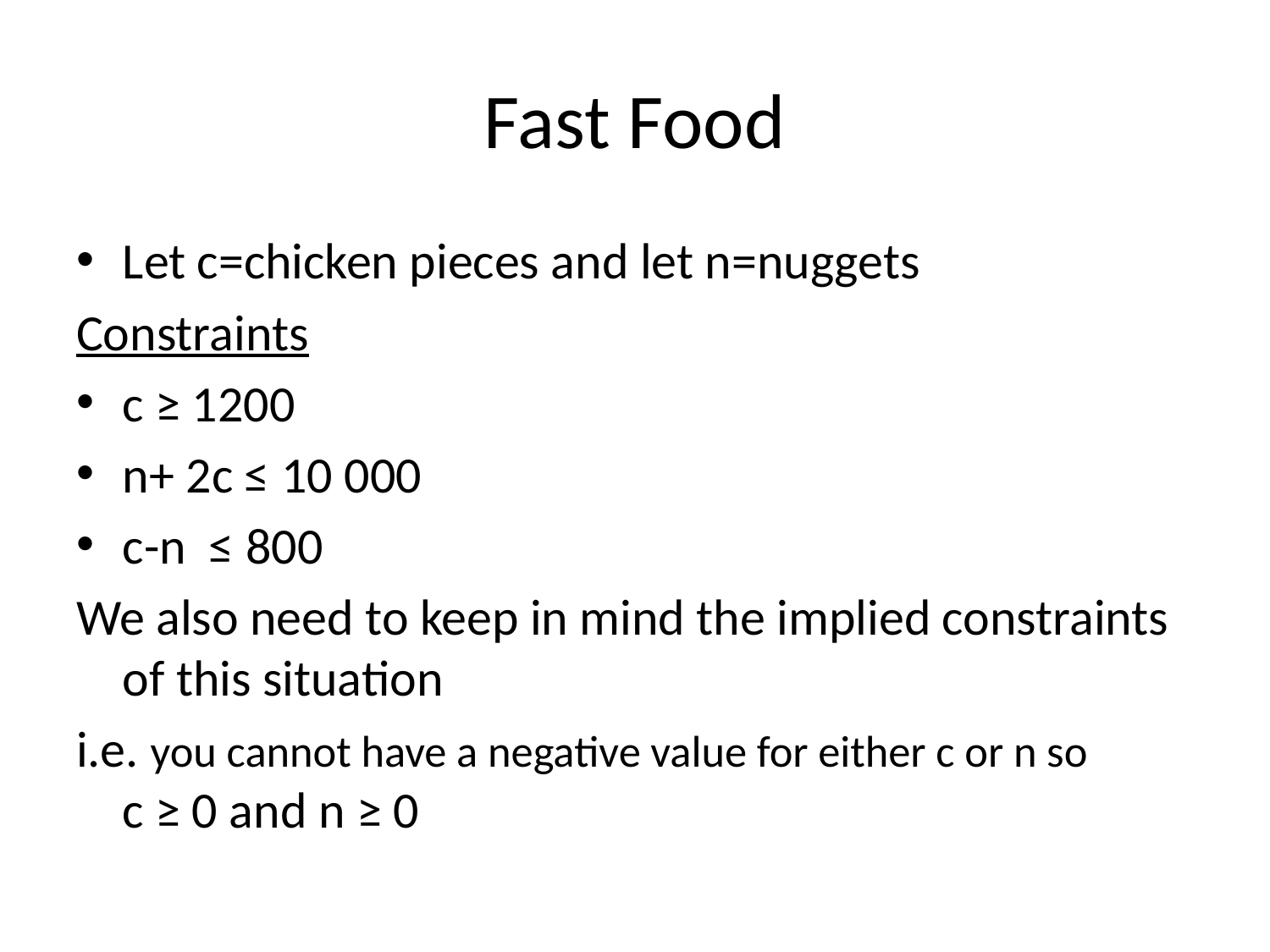

# Fast Food
Let c=chicken pieces and let n=nuggets
Constraints
c ≥ 1200
n+ 2c ≤ 10 000
c-n  ≤ 800
We also need to keep in mind the implied constraints of this situation
i.e. you cannot have a negative value for either c or n so
c ≥ 0 and n ≥ 0